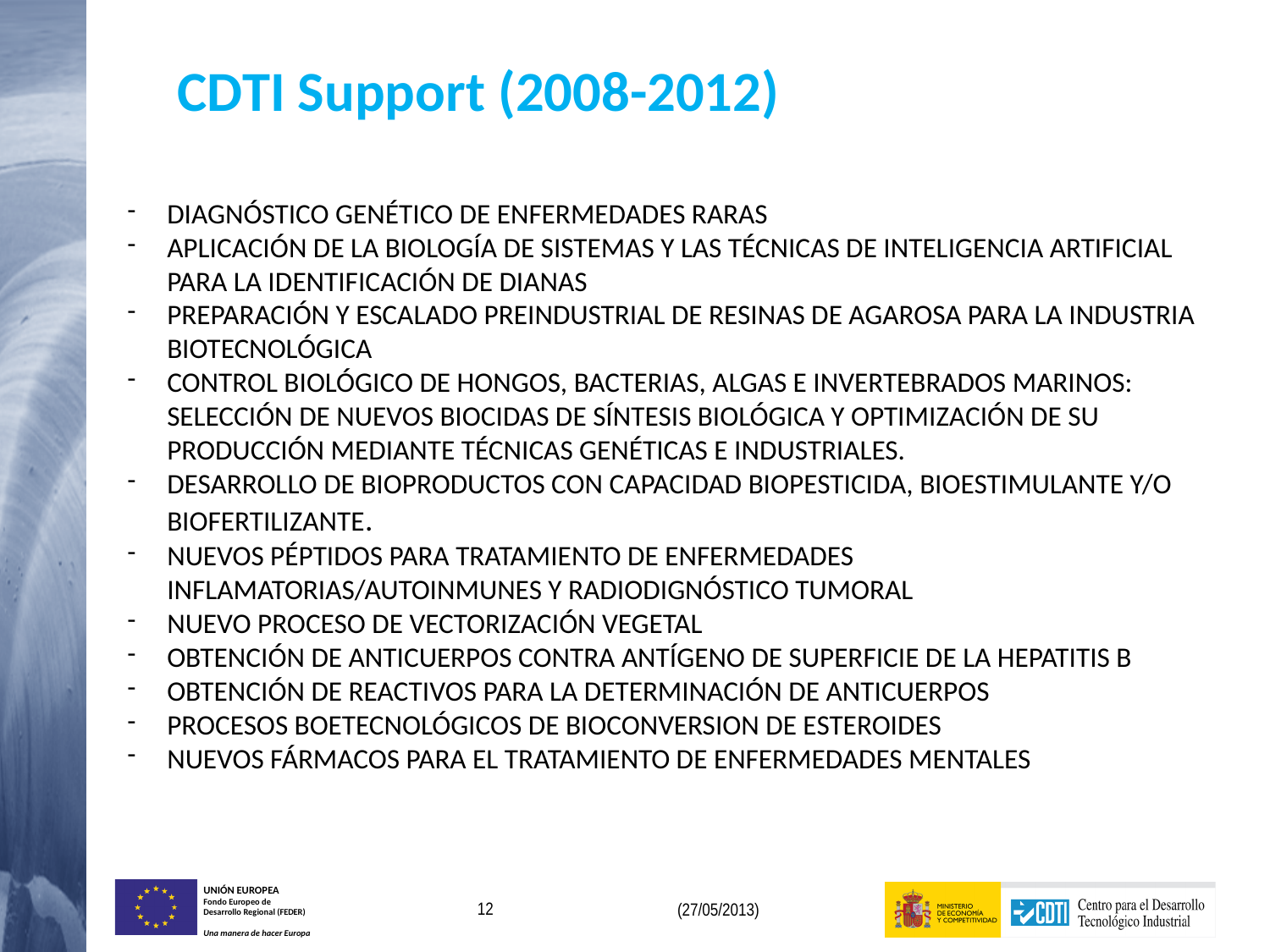

CDTI Support (2008-2012)
DIAGNÓSTICO GENÉTICO DE ENFERMEDADES RARAS
APLICACIÓN DE LA BIOLOGÍA DE SISTEMAS Y LAS TÉCNICAS DE INTELIGENCIA ARTIFICIAL PARA LA IDENTIFICACIÓN DE DIANAS
PREPARACIÓN Y ESCALADO PREINDUSTRIAL DE RESINAS DE AGAROSA PARA LA INDUSTRIA BIOTECNOLÓGICA
CONTROL BIOLÓGICO DE HONGOS, BACTERIAS, ALGAS E INVERTEBRADOS MARINOS: SELECCIÓN DE NUEVOS BIOCIDAS DE SÍNTESIS BIOLÓGICA Y OPTIMIZACIÓN DE SU PRODUCCIÓN MEDIANTE TÉCNICAS GENÉTICAS E INDUSTRIALES.
DESARROLLO DE BIOPRODUCTOS CON CAPACIDAD BIOPESTICIDA, BIOESTIMULANTE Y/O BIOFERTILIZANTE.
NUEVOS PÉPTIDOS PARA TRATAMIENTO DE ENFERMEDADES INFLAMATORIAS/AUTOINMUNES Y RADIODIGNÓSTICO TUMORAL
NUEVO PROCESO DE VECTORIZACIÓN VEGETAL
OBTENCIÓN DE ANTICUERPOS CONTRA ANTÍGENO DE SUPERFICIE DE LA HEPATITIS B
OBTENCIÓN DE REACTIVOS PARA LA DETERMINACIÓN DE ANTICUERPOS
PROCESOS BOETECNOLÓGICOS DE BIOCONVERSION DE ESTEROIDES
NUEVOS FÁRMACOS PARA EL TRATAMIENTO DE ENFERMEDADES MENTALES